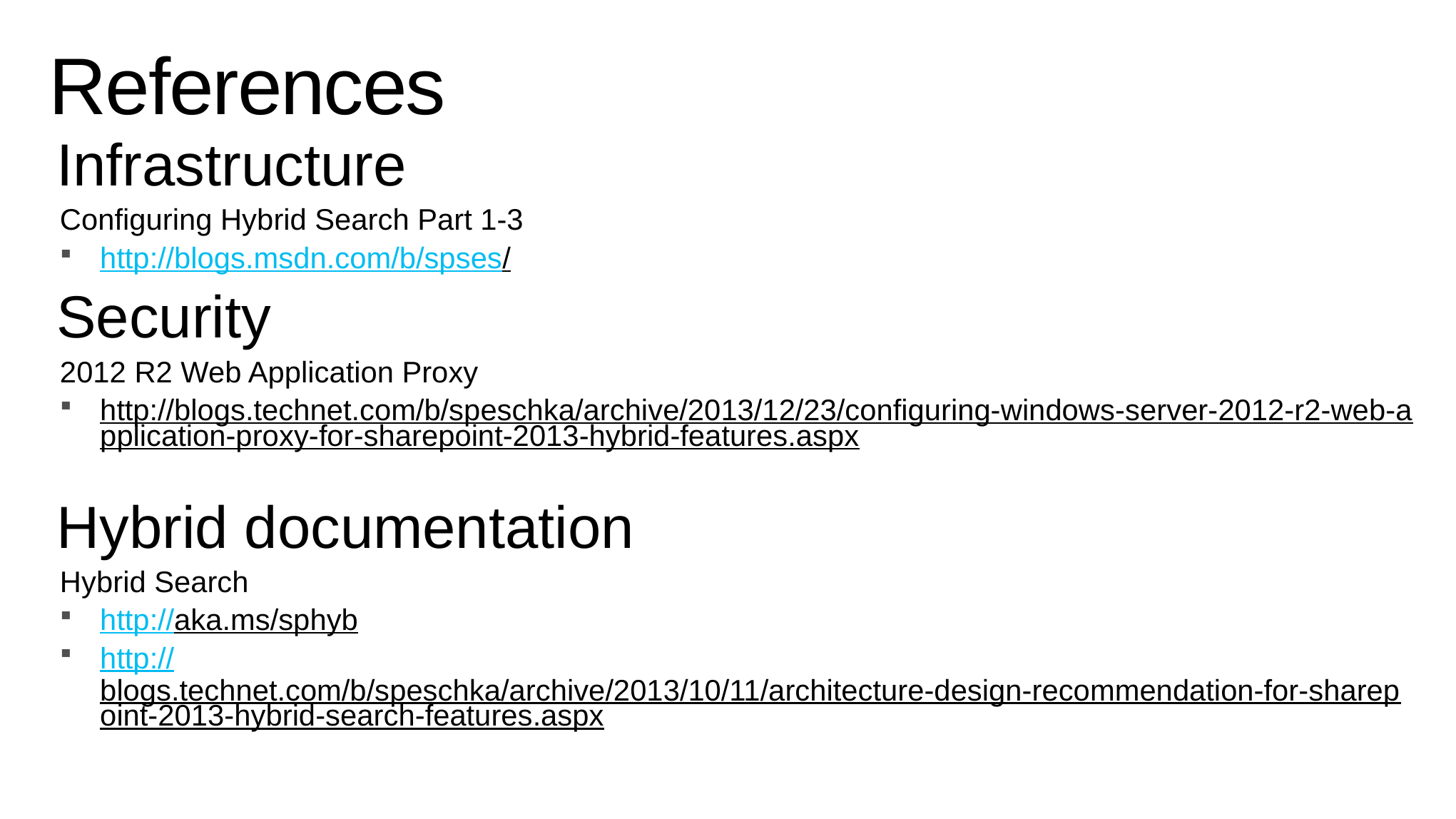

# References
Infrastructure
Configuring Hybrid Search Part 1-3
http://blogs.msdn.com/b/spses/
Security
2012 R2 Web Application Proxy
http://blogs.technet.com/b/speschka/archive/2013/12/23/configuring-windows-server-2012-r2-web-application-proxy-for-sharepoint-2013-hybrid-features.aspx
Hybrid documentation
Hybrid Search
http://aka.ms/sphyb
http://blogs.technet.com/b/speschka/archive/2013/10/11/architecture-design-recommendation-for-sharepoint-2013-hybrid-search-features.aspx